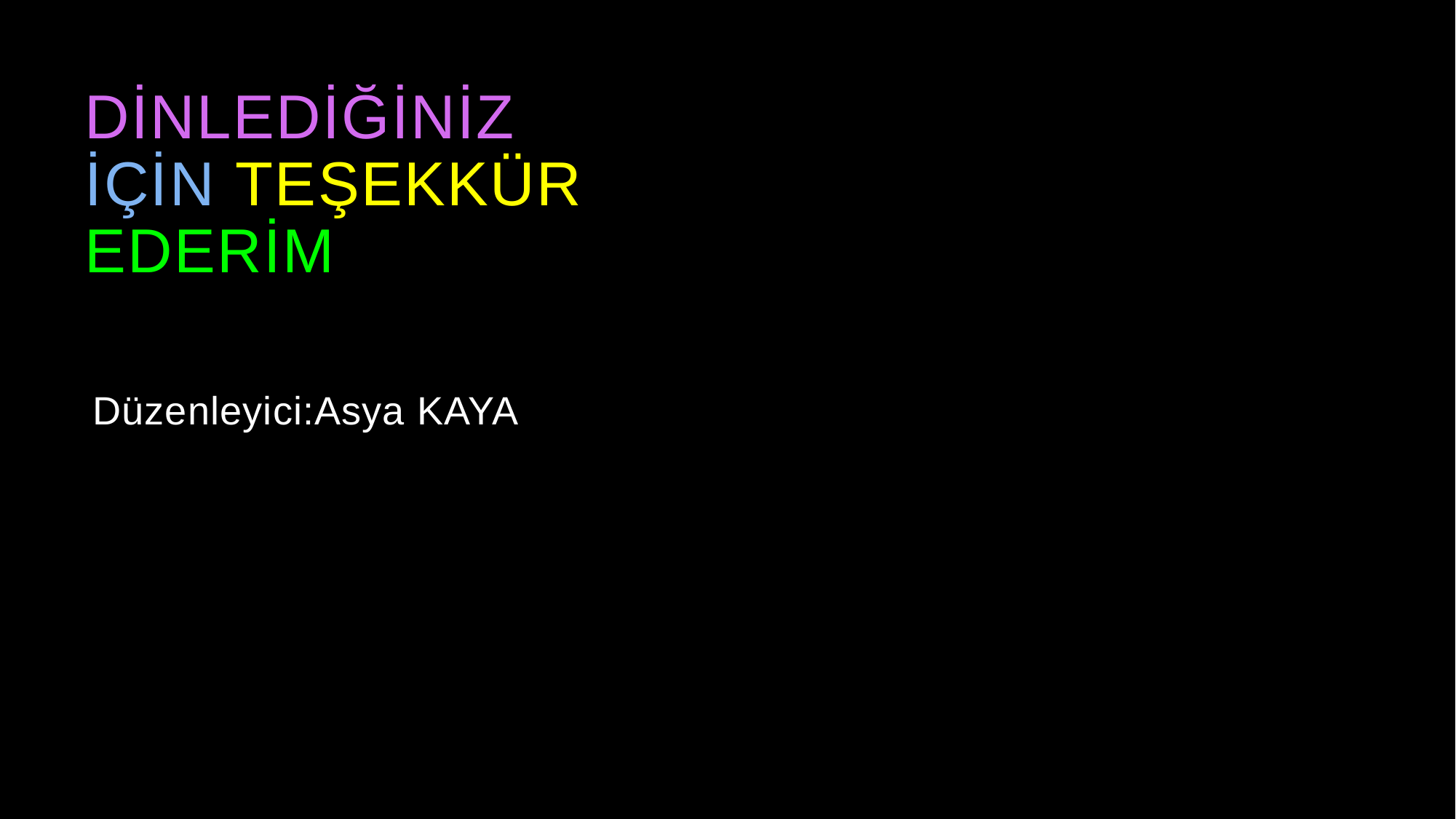

# DİNLEDİĞİNİZ İÇİN TEŞEKKÜR EDERİM

  Düzenleyici:Asya KAYA